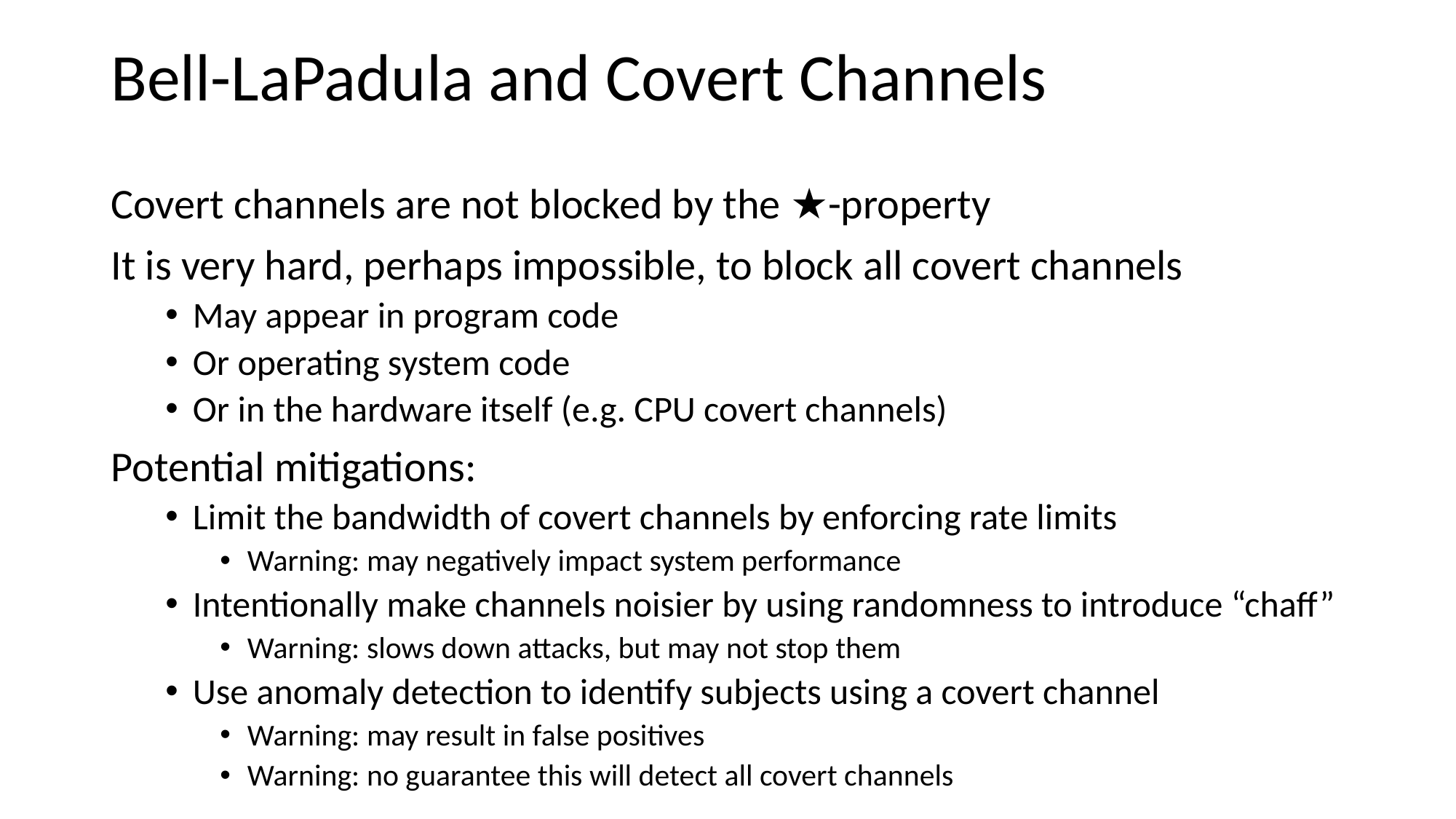

# Bell-LaPadula and Covert Channels
Covert channels are not blocked by the ★-property
It is very hard, perhaps impossible, to block all covert channels
May appear in program code
Or operating system code
Or in the hardware itself (e.g. CPU covert channels)
Potential mitigations:
Limit the bandwidth of covert channels by enforcing rate limits
Warning: may negatively impact system performance
Intentionally make channels noisier by using randomness to introduce “chaff”
Warning: slows down attacks, but may not stop them
Use anomaly detection to identify subjects using a covert channel
Warning: may result in false positives
Warning: no guarantee this will detect all covert channels